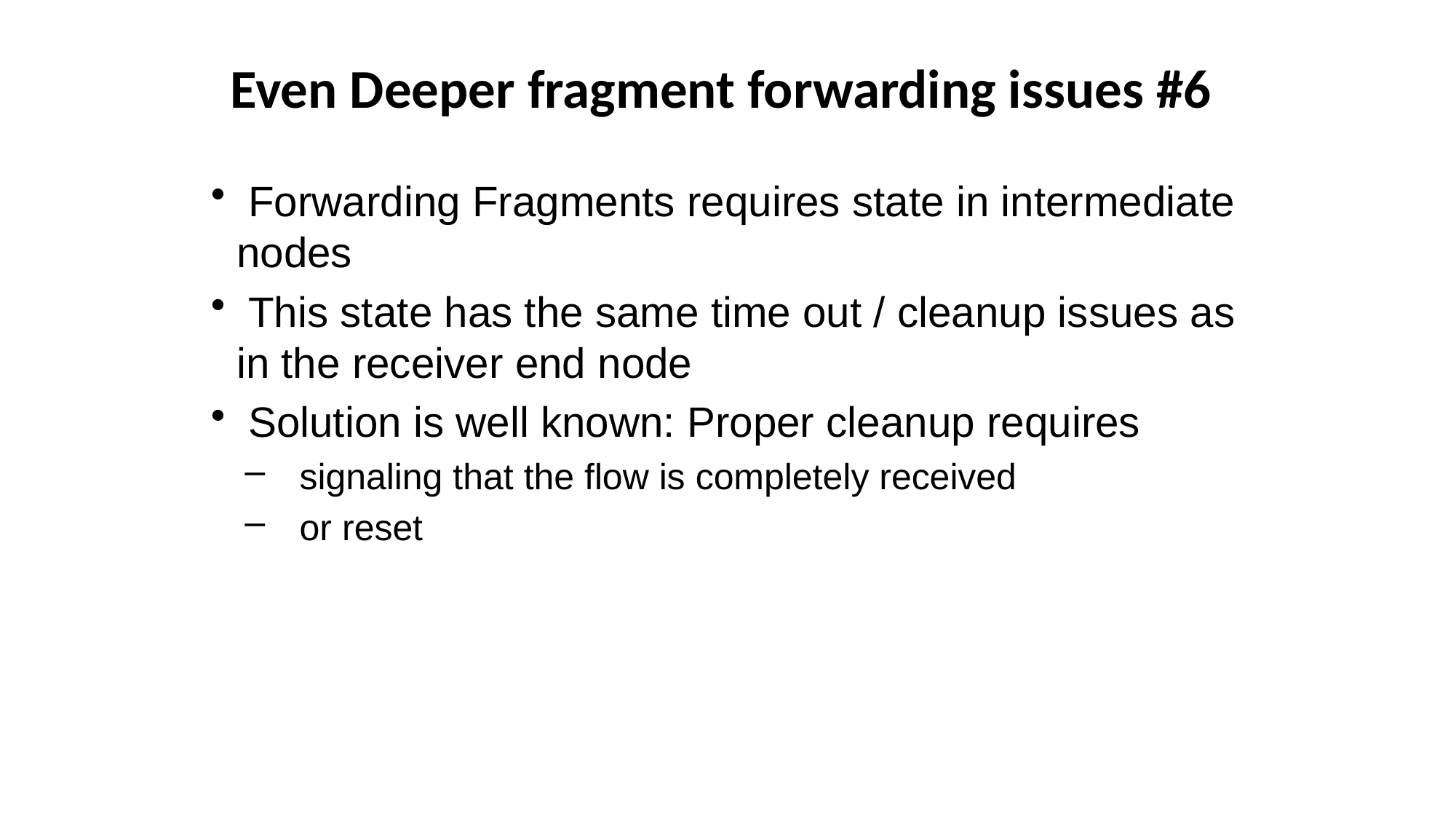

Even Deeper fragment forwarding issues #6
 Forwarding Fragments requires state in intermediate nodes
 This state has the same time out / cleanup issues as in the receiver end node
 Solution is well known: Proper cleanup requires
signaling that the flow is completely received
or reset